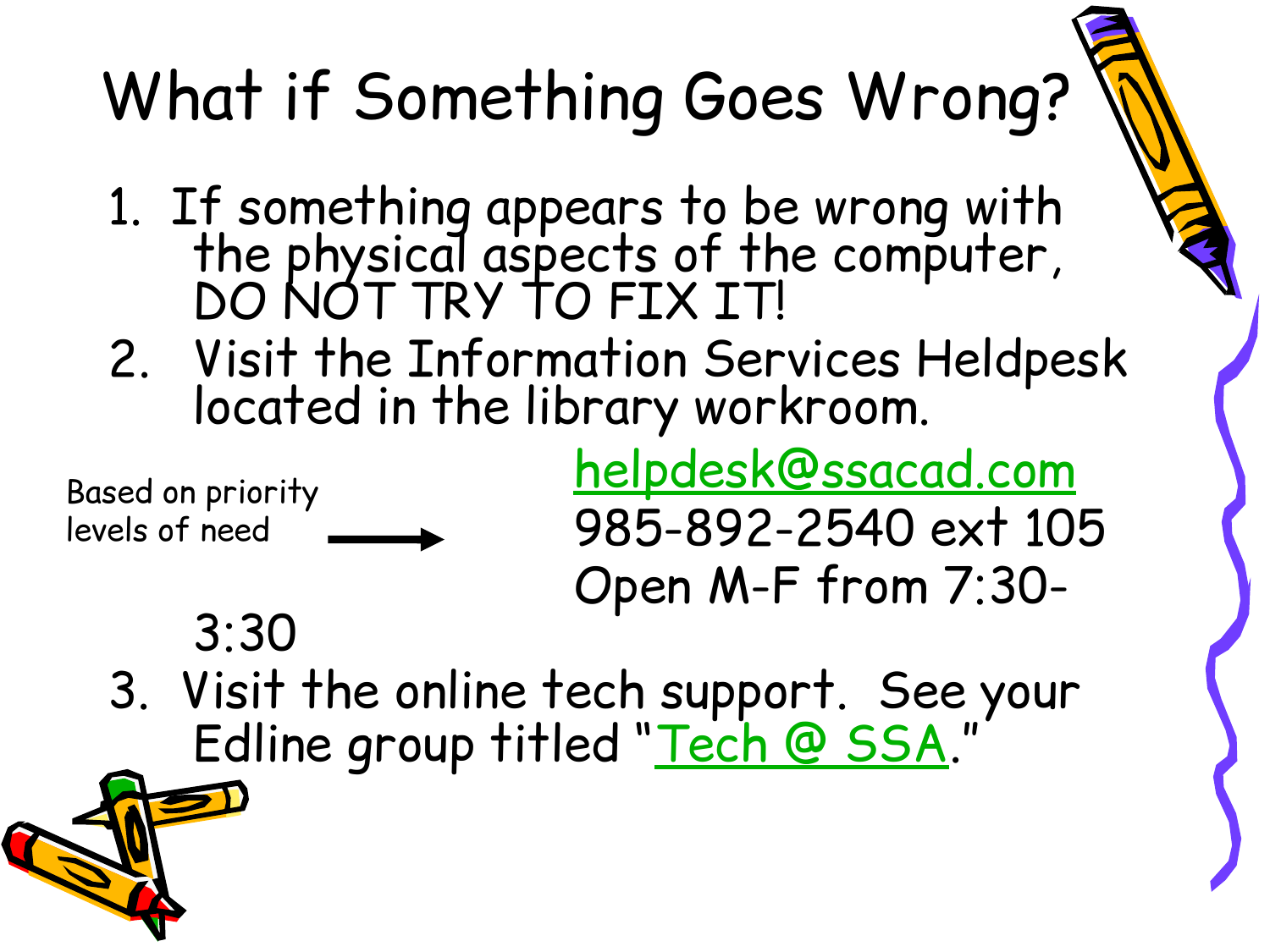

# What if Something Goes Wrong?
1.  If something appears to be wrong with the physical aspects of the computer, DO NOT TRY TO FIX IT!
Visit the Information Services Heldpesk located in the library workroom.
				helpdesk@ssacad.com
				985-892-2540 ext 105
				Open M-F from 7:30-3:30
3.  Visit the online tech support.  See your Edline group titled “Tech @ SSA.”
Based on priority levels of need